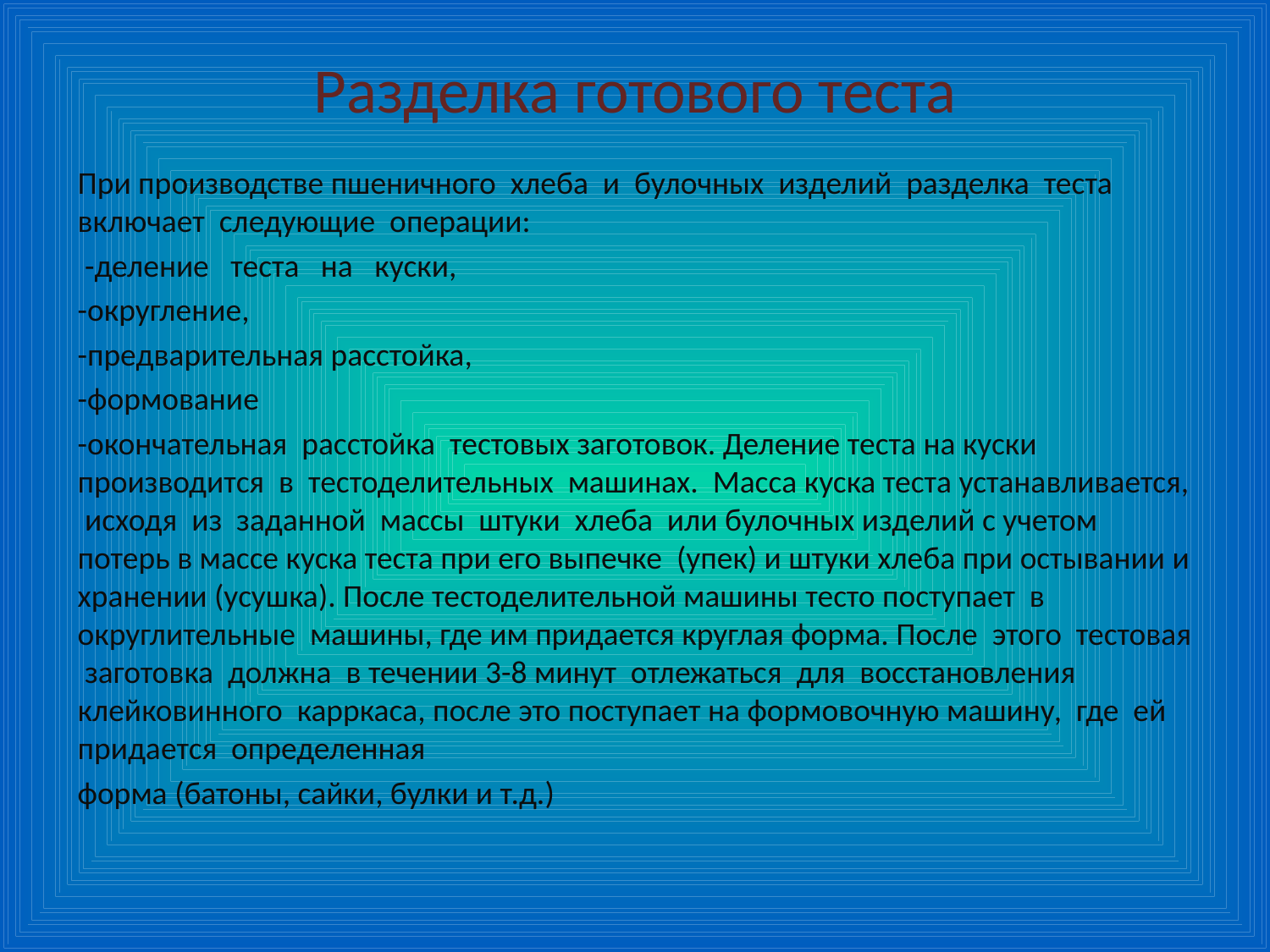

# Разделка готового теста
При производстве пшеничного  хлеба  и  булочных  изделий  разделка  теста включает  следующие  операции:
 -деление   теста   на   куски,
-округление,
-предварительная расстойка,
-формование
-окончательная  расстойка  тестовых заготовок. Деление теста на куски производится  в  тестоделительных  машинах.  Масса куска теста устанавливается,  исходя  из  заданной  массы  штуки  хлеба  или булочных изделий с учетом потерь в массе куска теста при его выпечке  (упек) и штуки хлеба при остывании и хранении (усушка). После тестоделительной машины тесто поступает  в  округлительные  машины, где им придается круглая форма. После  этого  тестовая  заготовка  должна  в течении 3-8 минут  отлежаться  для  восстановления  клейковинного  карркаса, после это поступает на формовочную машину,  где  ей  придается  определенная
форма (батоны, сайки, булки и т.д.)